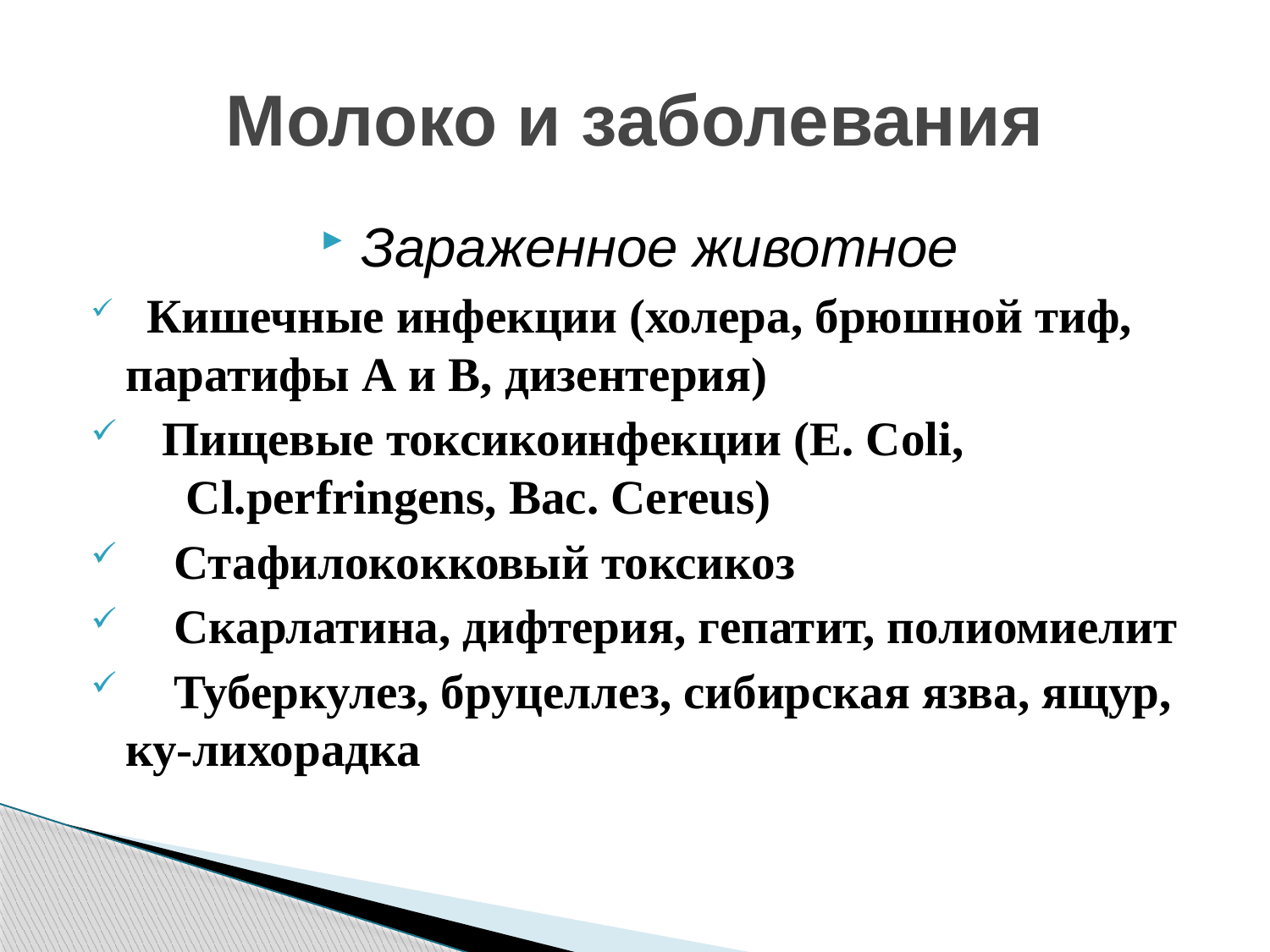

# Молоко и заболевания
Зараженное животное
  Кишечные инфекции (холера, брюшной тиф, паратифы А и В, дизентерия)
   Пищевые токсикоинфекции (E. Coli,
     Cl.perfringens, Bac. Cereus)
    Стафилококковый токсикоз
    Скарлатина, дифтерия, гепатит, полиомиелит
    Туберкулез, бруцеллез, сибирская язва, ящур, ку-лихорадка